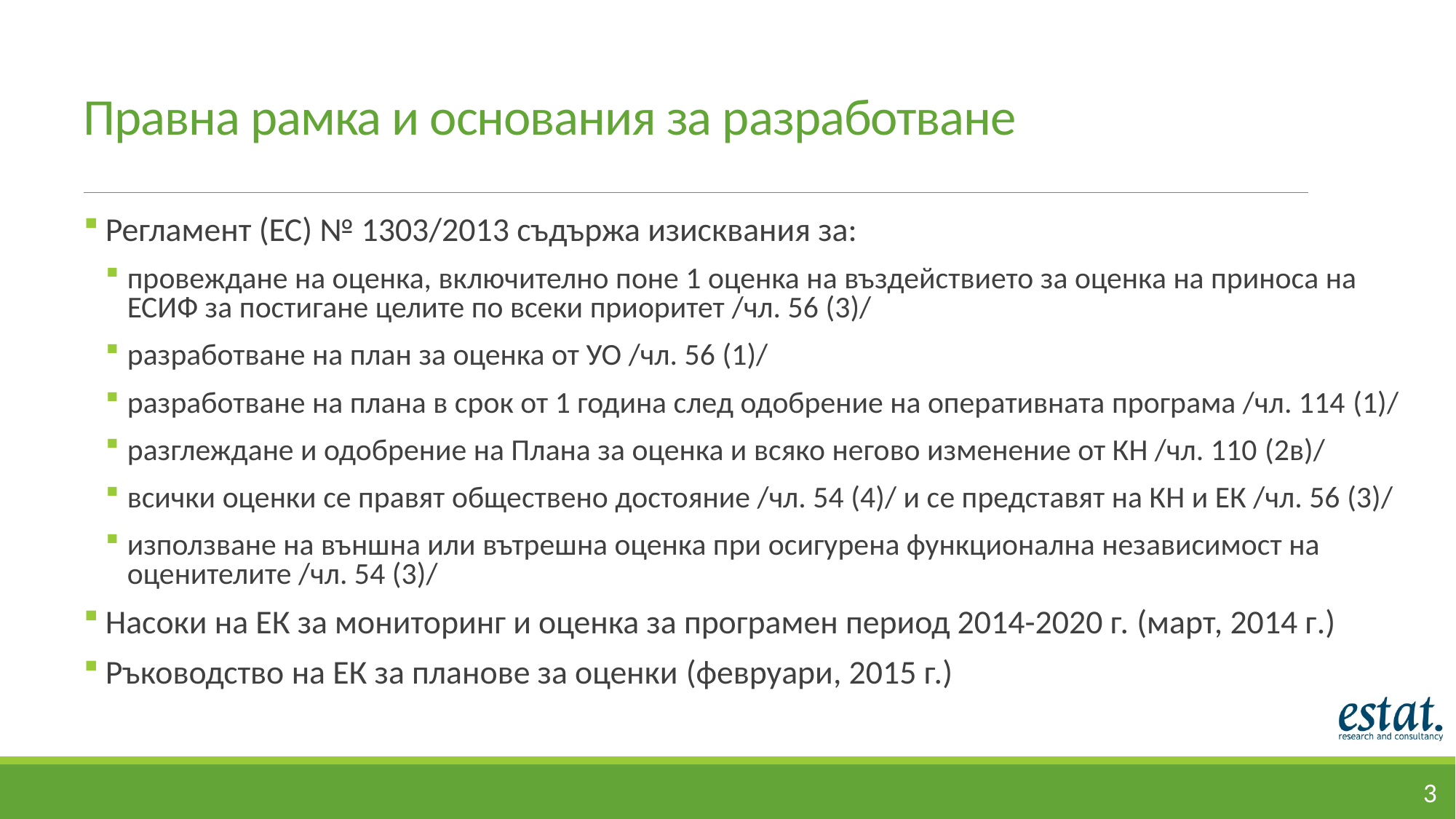

# Правна рамка и основания за разработване
Регламент (ЕС) № 1303/2013 съдържа изисквания за:
провеждане на оценка, включително поне 1 оценка на въздействието за оценка на приноса на ЕСИФ за постигане целите по всеки приоритет /чл. 56 (3)/
разработване на план за оценка от УО /чл. 56 (1)/
разработване на плана в срок от 1 година след одобрение на оперативната програма /чл. 114 (1)/
разглеждане и одобрение на Плана за оценка и всяко негово изменение от КН /чл. 110 (2в)/
всички оценки се правят обществено достояние /чл. 54 (4)/ и се представят на КН и ЕК /чл. 56 (3)/
използване на външна или вътрешна оценка при осигурена функционална независимост на оценителите /чл. 54 (3)/
Насоки на ЕК за мониторинг и оценка за програмен период 2014-2020 г. (март, 2014 г.)
Ръководство на ЕК за планове за оценки (февруари, 2015 г.)